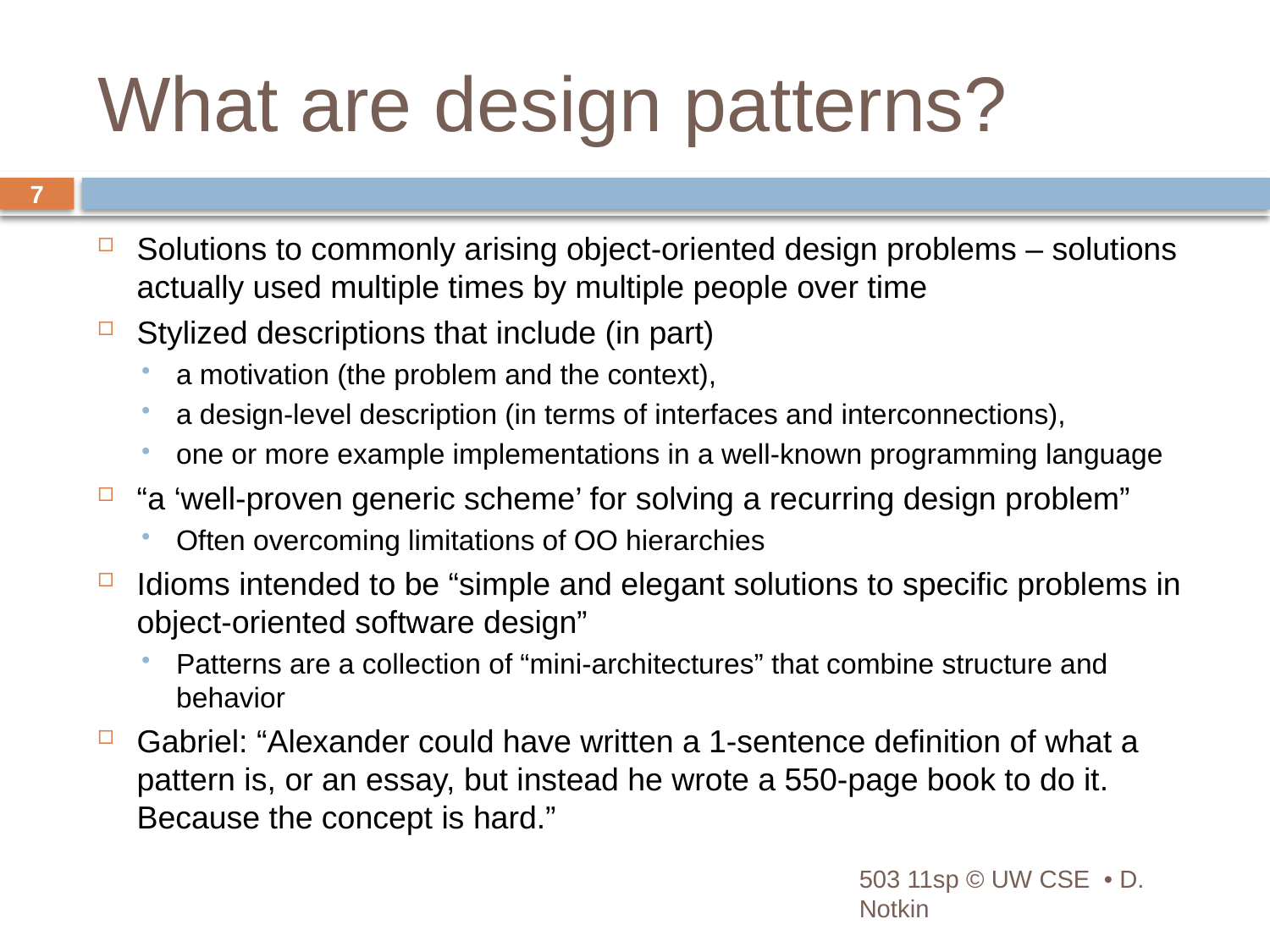

# What are design patterns?
7
Solutions to commonly arising object-oriented design problems – solutions actually used multiple times by multiple people over time
Stylized descriptions that include (in part)
a motivation (the problem and the context),
a design-level description (in terms of interfaces and interconnections),
one or more example implementations in a well-known programming language
“a ‘well-proven generic scheme’ for solving a recurring design problem”
Often overcoming limitations of OO hierarchies
Idioms intended to be “simple and elegant solutions to specific problems in object-oriented software design”
Patterns are a collection of “mini-architectures” that combine structure and behavior
Gabriel: “Alexander could have written a 1-sentence definition of what a pattern is, or an essay, but instead he wrote a 550-page book to do it. Because the concept is hard.”

503 11sp © UW CSE  • D. Notkin